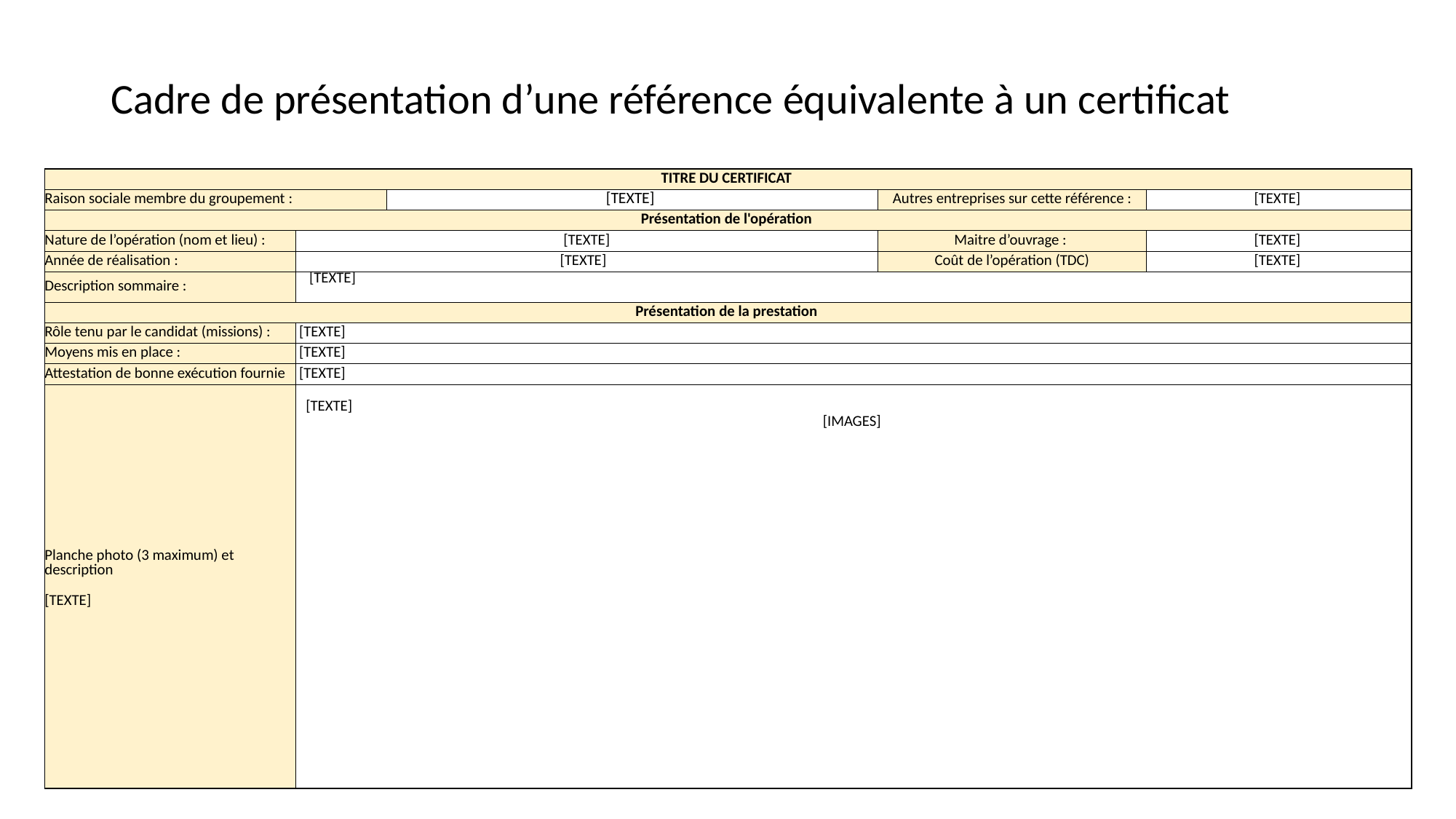

# Cadre de présentation d’une référence équivalente à un certificat
| TITRE DU CERTIFICAT |  |  |  |  |
| --- | --- | --- | --- | --- |
| Raison sociale membre du groupement : |  | [TEXTE] | Autres entreprises sur cette référence : | [TEXTE] |
| Présentation de l'opération |  |  |  |  |
| Nature de l’opération (nom et lieu) : | [TEXTE] |  | Maitre d’ouvrage : | [TEXTE] |
| Année de réalisation : | [TEXTE] |  | Coût de l’opération (TDC) | [TEXTE] |
| Description sommaire : | [TEXTE] |  |  |  |
| Présentation de la prestation |  |  |  |  |
| Rôle tenu par le candidat (missions) : | [TEXTE] |  |  |  |
| Moyens mis en place : | [TEXTE] |  |  |  |
| Attestation de bonne exécution fournie | [TEXTE] |  |  |  |
| Planche photo (3 maximum) et description [TEXTE] | [TEXTE]  [IMAGES] |  |  |  |